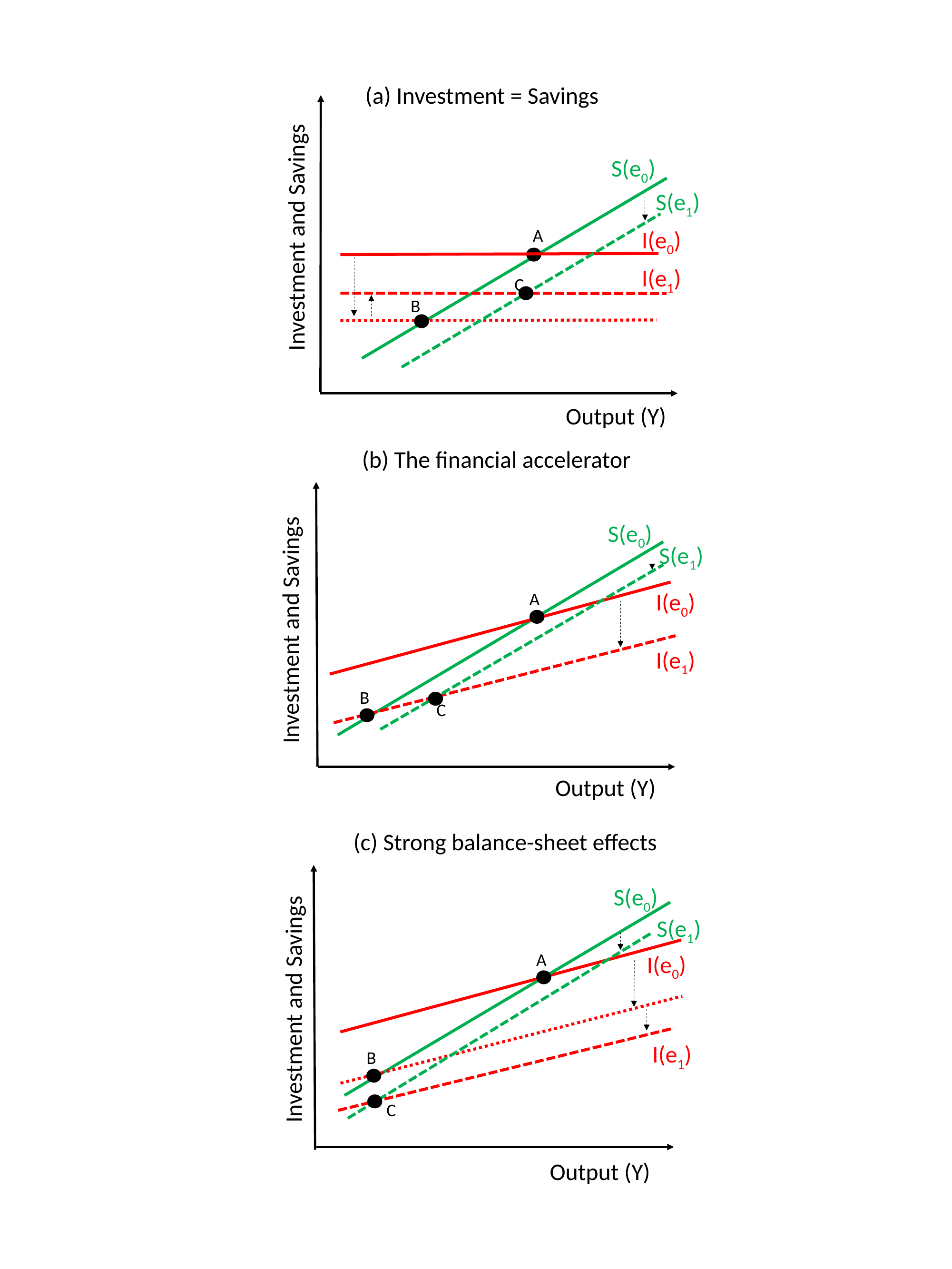

(a) Investment = Savings
S(e0)
S(e1)
Investment and Savings
A
I(e0)

I(e1)
C

B

Output (Y)
(b) The financial accelerator
S(e0)
S(e1)
I(e0)
A

Investment and Savings
I(e1)
B

C

Output (Y)
(c) Strong balance-sheet effects
S(e0)
S(e1)
A
I(e0)

Investment and Savings
I(e1)
B

C
Output (Y)